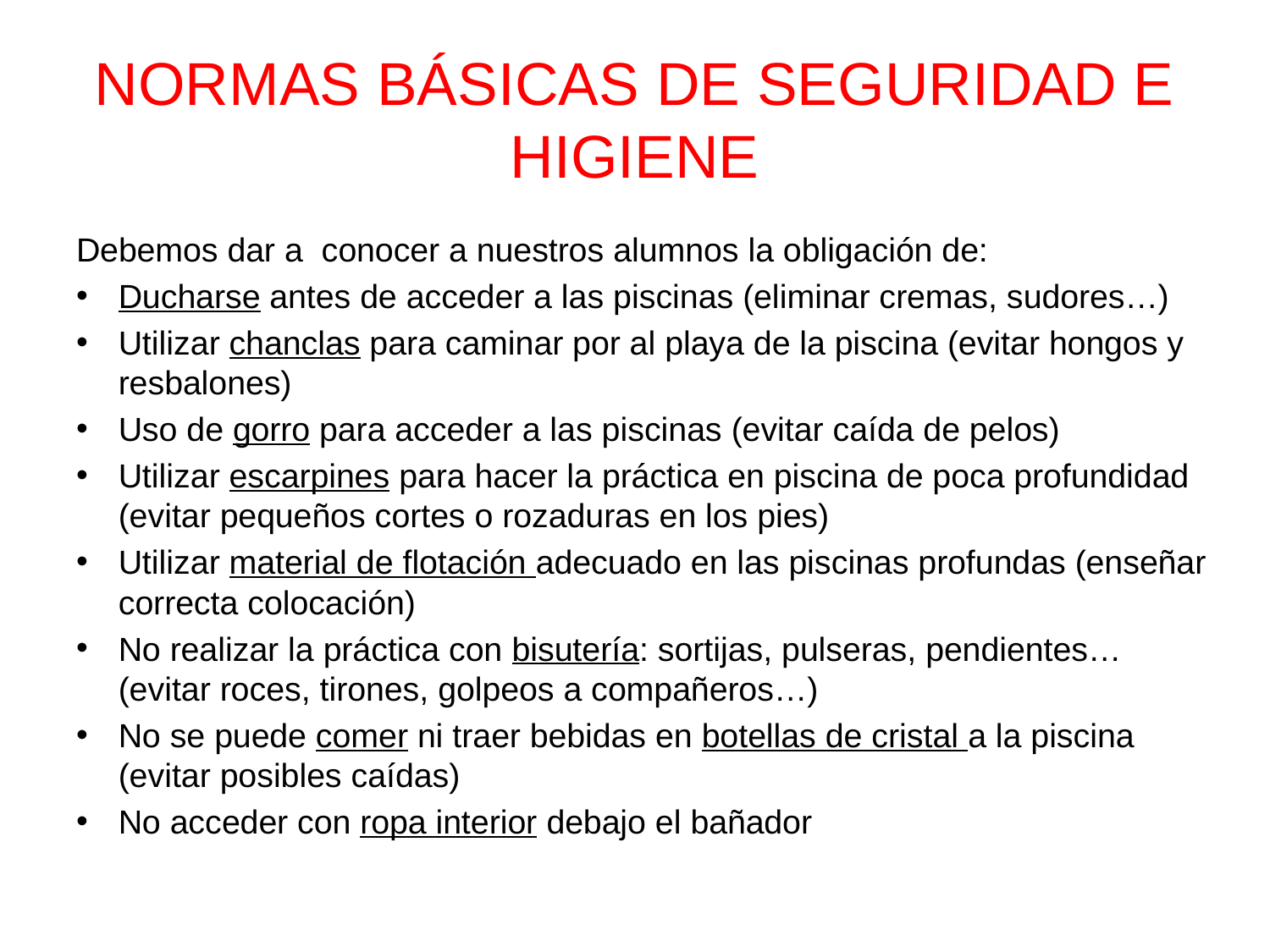

# NORMAS BÁSICAS DE SEGURIDAD E HIGIENE
Debemos dar a  conocer a nuestros alumnos la obligación de:
Ducharse antes de acceder a las piscinas (eliminar cremas, sudores…)
Utilizar chanclas para caminar por al playa de la piscina (evitar hongos y resbalones)
Uso de gorro para acceder a las piscinas (evitar caída de pelos)
Utilizar escarpines para hacer la práctica en piscina de poca profundidad (evitar pequeños cortes o rozaduras en los pies)
Utilizar material de flotación adecuado en las piscinas profundas (enseñar correcta colocación)
No realizar la práctica con bisutería: sortijas, pulseras, pendientes… (evitar roces, tirones, golpeos a compañeros…)
No se puede comer ni traer bebidas en botellas de cristal a la piscina (evitar posibles caídas)
No acceder con ropa interior debajo el bañador